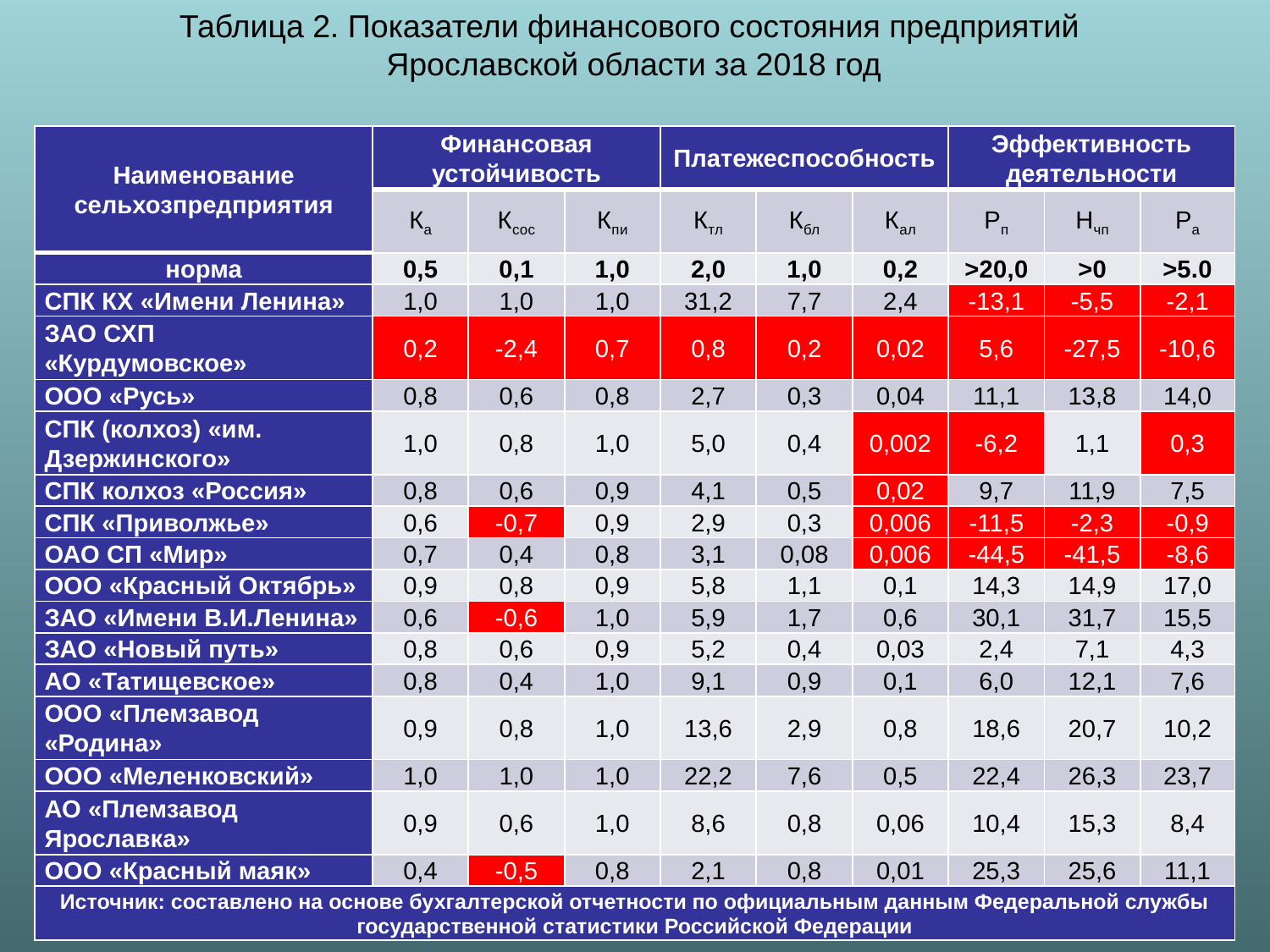

Таблица 2. Показатели финансового состояния предприятий
Ярославской области за 2018 год
| Наименование сельхозпредприятия | Финансовая устойчивость |  |  | Платежеспособность |  |  | Эффективность деятельности |  |  |
| --- | --- | --- | --- | --- | --- | --- | --- | --- | --- |
|  | Ка | Ксос | Кпи | Ктл | Кбл | Кал | Рп | Нчп | Ра |
| норма | 0,5 | 0,1 | 1,0 | 2,0 | 1,0 | 0,2 | >20,0 | >0 | >5.0 |
| СПК КХ «Имени Ленина» | 1,0 | 1,0 | 1,0 | 31,2 | 7,7 | 2,4 | -13,1 | -5,5 | -2,1 |
| ЗАО СХП «Курдумовское» | 0,2 | -2,4 | 0,7 | 0,8 | 0,2 | 0,02 | 5,6 | -27,5 | -10,6 |
| ООО «Русь» | 0,8 | 0,6 | 0,8 | 2,7 | 0,3 | 0,04 | 11,1 | 13,8 | 14,0 |
| СПК (колхоз) «им. Дзержинского» | 1,0 | 0,8 | 1,0 | 5,0 | 0,4 | 0,002 | -6,2 | 1,1 | 0,3 |
| СПК колхоз «Россия» | 0,8 | 0,6 | 0,9 | 4,1 | 0,5 | 0,02 | 9,7 | 11,9 | 7,5 |
| СПК «Приволжье» | 0,6 | -0,7 | 0,9 | 2,9 | 0,3 | 0,006 | -11,5 | -2,3 | -0,9 |
| ОАО СП «Мир» | 0,7 | 0,4 | 0,8 | 3,1 | 0,08 | 0,006 | -44,5 | -41,5 | -8,6 |
| ООО «Красный Октябрь» | 0,9 | 0,8 | 0,9 | 5,8 | 1,1 | 0,1 | 14,3 | 14,9 | 17,0 |
| ЗАО «Имени В.И.Ленина» | 0,6 | -0,6 | 1,0 | 5,9 | 1,7 | 0,6 | 30,1 | 31,7 | 15,5 |
| ЗАО «Новый путь» | 0,8 | 0,6 | 0,9 | 5,2 | 0,4 | 0,03 | 2,4 | 7,1 | 4,3 |
| АО «Татищевское» | 0,8 | 0,4 | 1,0 | 9,1 | 0,9 | 0,1 | 6,0 | 12,1 | 7,6 |
| ООО «Племзавод «Родина» | 0,9 | 0,8 | 1,0 | 13,6 | 2,9 | 0,8 | 18,6 | 20,7 | 10,2 |
| ООО «Меленковский» | 1,0 | 1,0 | 1,0 | 22,2 | 7,6 | 0,5 | 22,4 | 26,3 | 23,7 |
| АО «Племзавод Ярославка» | 0,9 | 0,6 | 1,0 | 8,6 | 0,8 | 0,06 | 10,4 | 15,3 | 8,4 |
| ООО «Красный маяк» | 0,4 | -0,5 | 0,8 | 2,1 | 0,8 | 0,01 | 25,3 | 25,6 | 11,1 |
| Источник: составлено на основе бухгалтерской отчетности по официальным данным Федеральной службы государственной статистики Российской Федерации |  |  |  |  |  |  |  |  |  |